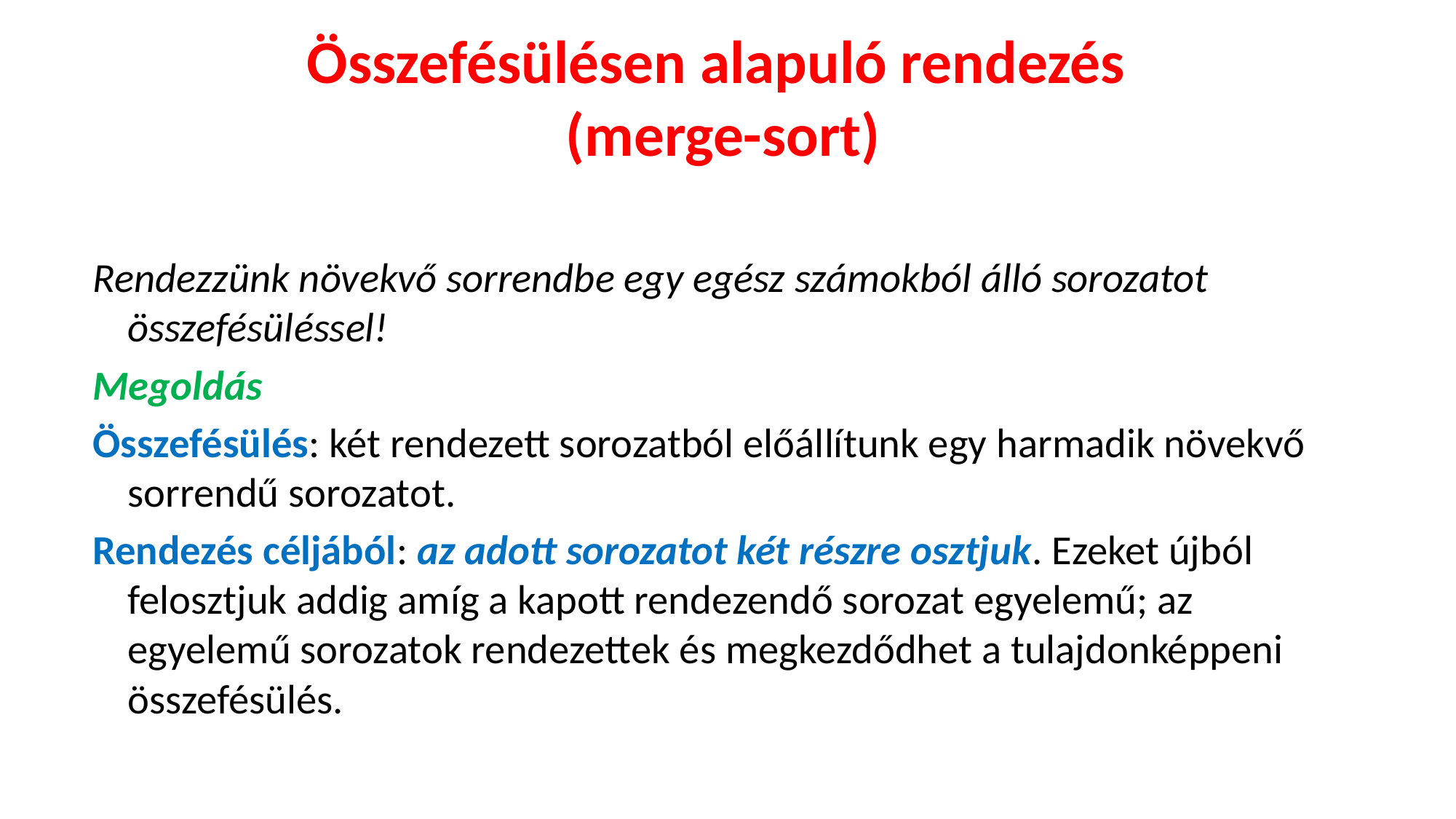

# Összefésülésen alapuló rendezés (merge-sort)
Rendezzünk növekvő sorrendbe egy egész számokból álló sorozatot összefésüléssel!
Megoldás
Összefésülés: két rendezett sorozatból előállítunk egy harmadik növekvő sorrendű sorozatot.
Rendezés céljából: az adott sorozatot két részre osztjuk. Ezeket újból felosztjuk addig amíg a kapott rendezendő sorozat egyelemű; az egyelemű sorozatok rendezettek és megkezdődhet a tulajdonképpeni összefésülés.